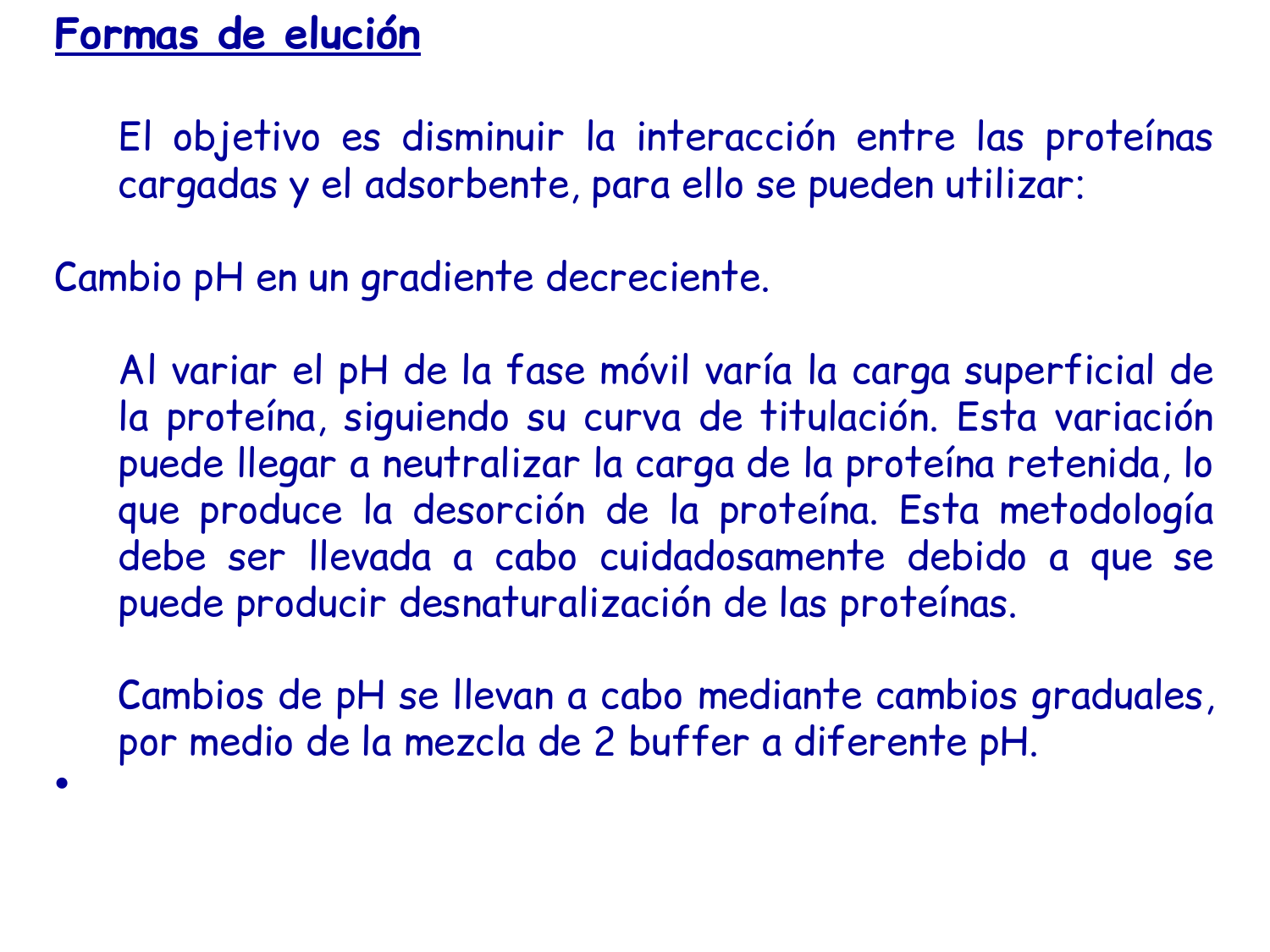

Formas de elución

	El objetivo es disminuir la interacción entre las proteínas cargadas y el adsorbente, para ello se pueden utilizar:

Cambio pH en un gradiente decreciente.

	Al variar el pH de la fase móvil varía la carga superficial de la proteína, siguiendo su curva de titulación. Esta variación puede llegar a neutralizar la carga de la proteína retenida, lo que produce la desorción de la proteína. Esta metodología debe ser llevada a cabo cuidadosamente debido a que se puede producir desnaturalización de las proteínas.

	Cambios de pH se llevan a cabo mediante cambios graduales, por medio de la mezcla de 2 buffer a diferente pH.